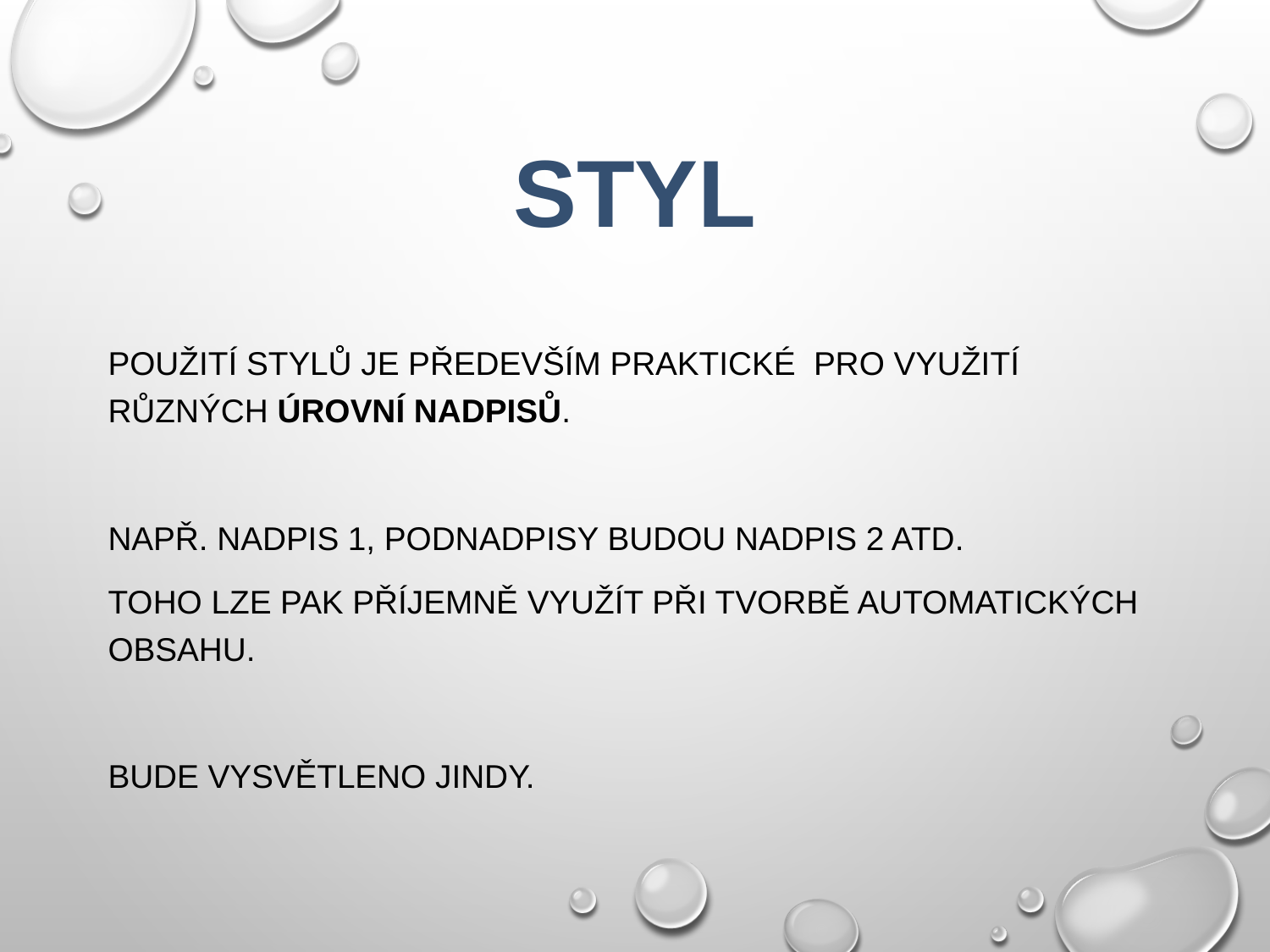

# Styl
Použití stylů je především praktické  pro využití různých úrovní nadpisů.

Např. Nadpis 1, podnadpisy budou Nadpis 2 atd.
Toho lze pak příjemně využít při tvorbě automatických obsahu.

Bude vysvětleno jindy.